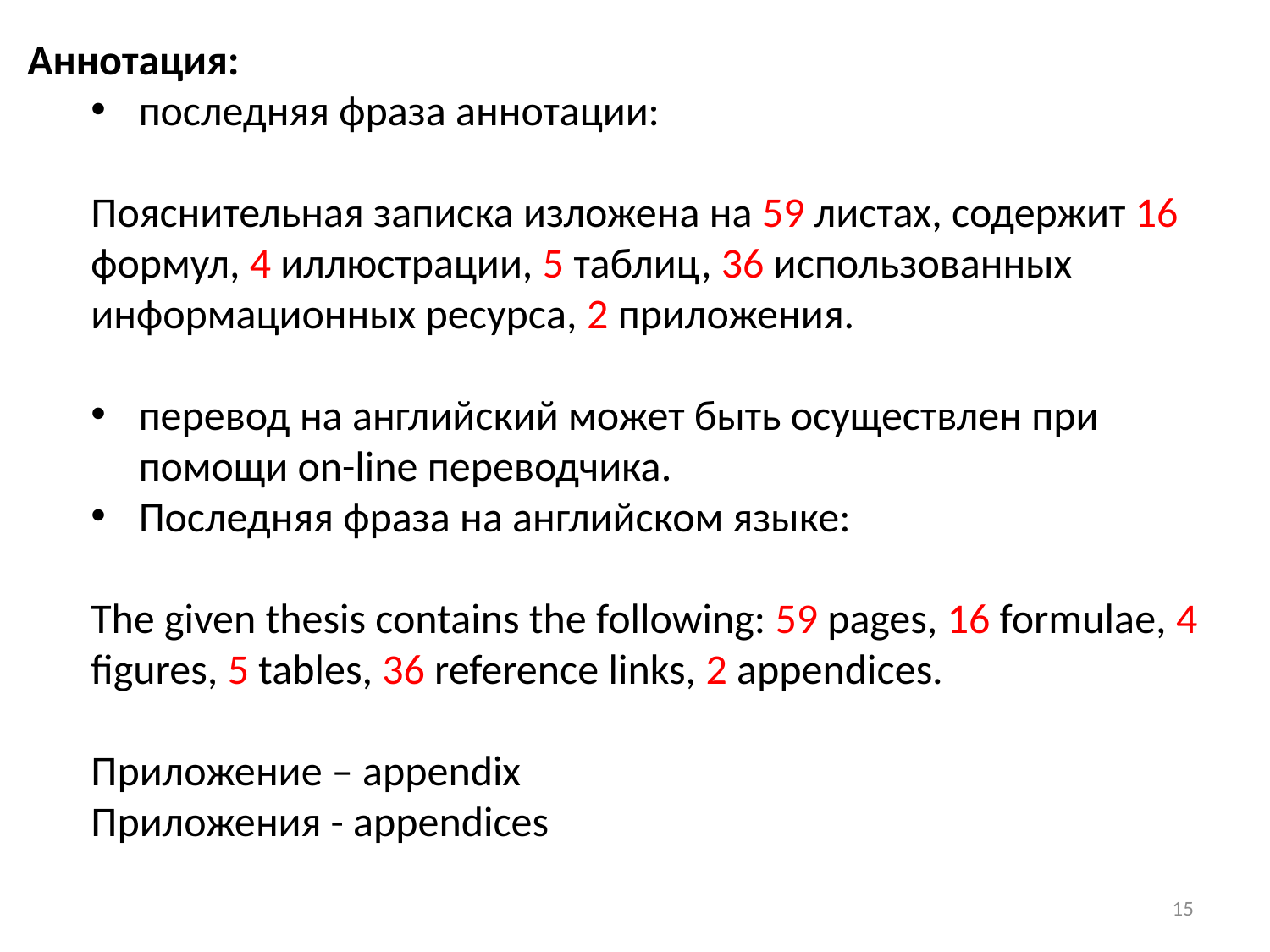

Аннотация:
последняя фраза аннотации:

Пояснительная записка изложена на 59 листах, содержит 16 формул, 4 иллюстрации, 5 таблиц, 36 использованных информационных ресурса, 2 приложения.

перевод на английский может быть осуществлен при помощи on-line переводчика.
Последняя фраза на английском языке:

The given thesis contains the following: 59 pages, 16 formulae, 4 figures, 5 tables, 36 reference links, 2 appendices.

Приложение – appendix
Приложения - appendices
15